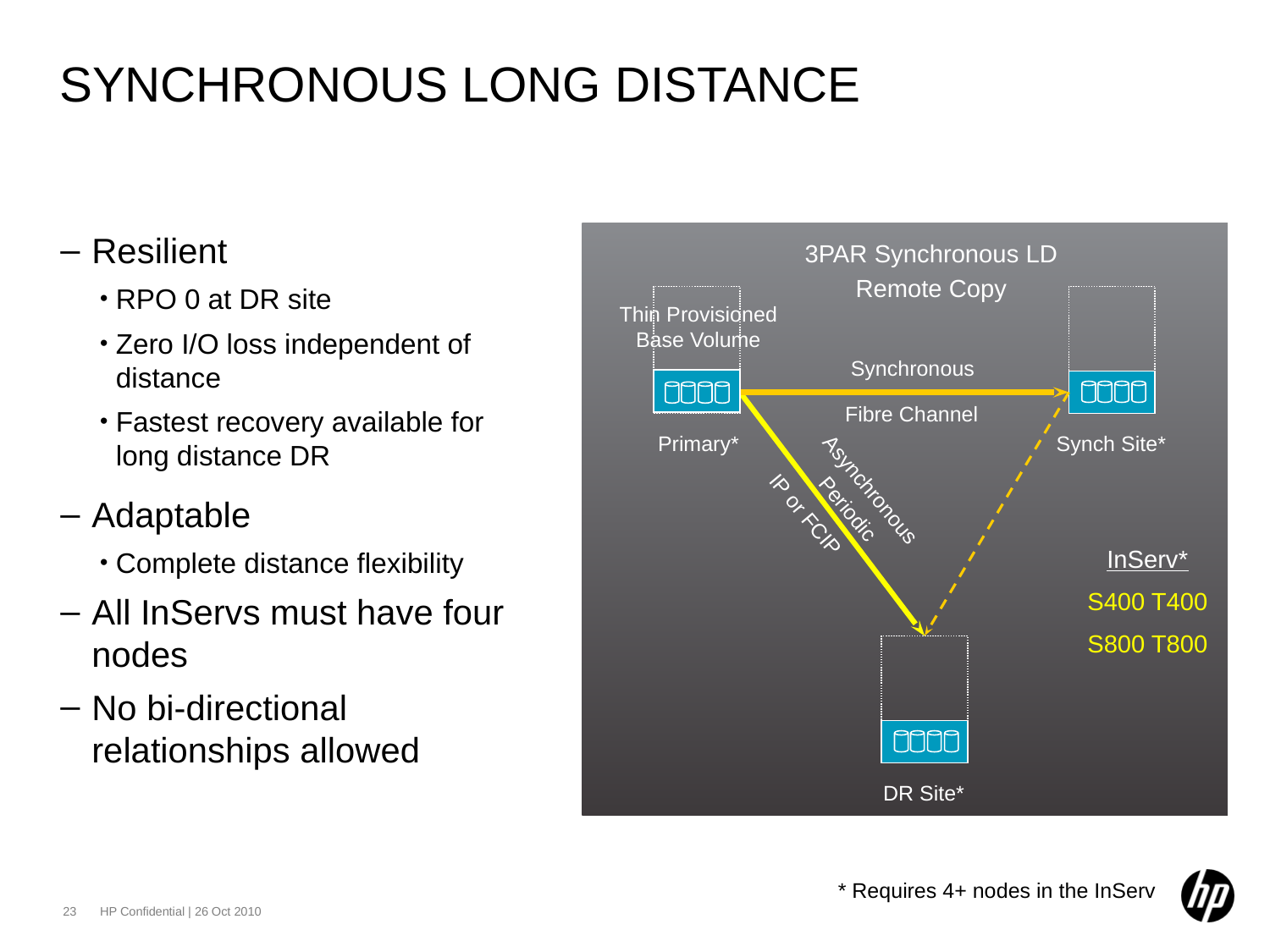

# Synchronous Long Distance
Resilient
RPO 0 at DR site
Zero I/O loss independent of distance
Fastest recovery available for long distance DR
Adaptable
Complete distance flexibility
All InServs must have four nodes
No bi-directional relationships allowed

3PAR Synchronous LD
Remote Copy

Thin Provisioned Base Volume
Synchronous

Fibre Channel
Primary*
Synch Site*
Asynchronous
Periodic
IP or FCIP
InServ*
S400 T400
S800 T800

DR Site*
* Requires 4+ nodes in the InServ